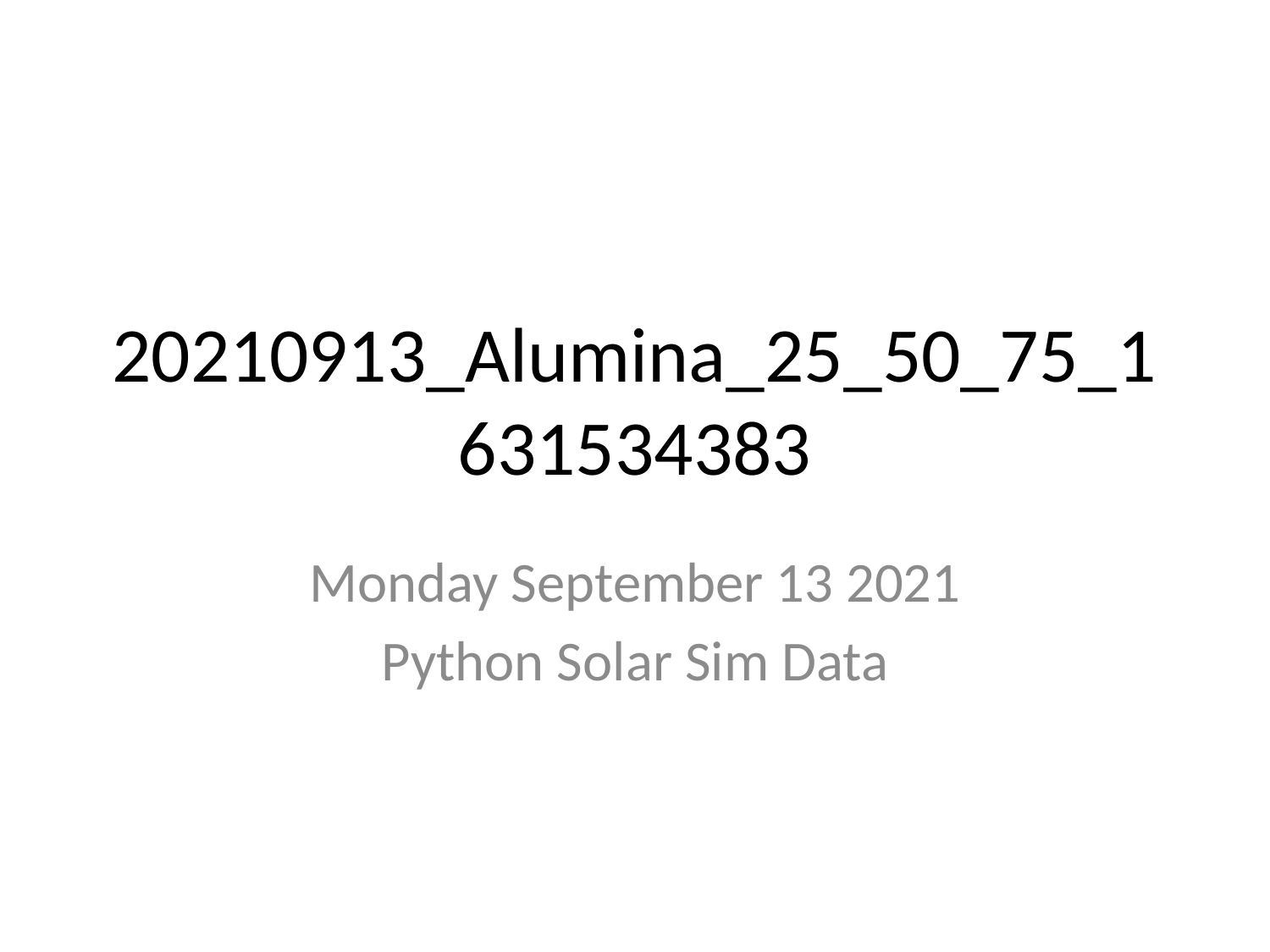

# 20210913_Alumina_25_50_75_1631534383
Monday September 13 2021
Python Solar Sim Data